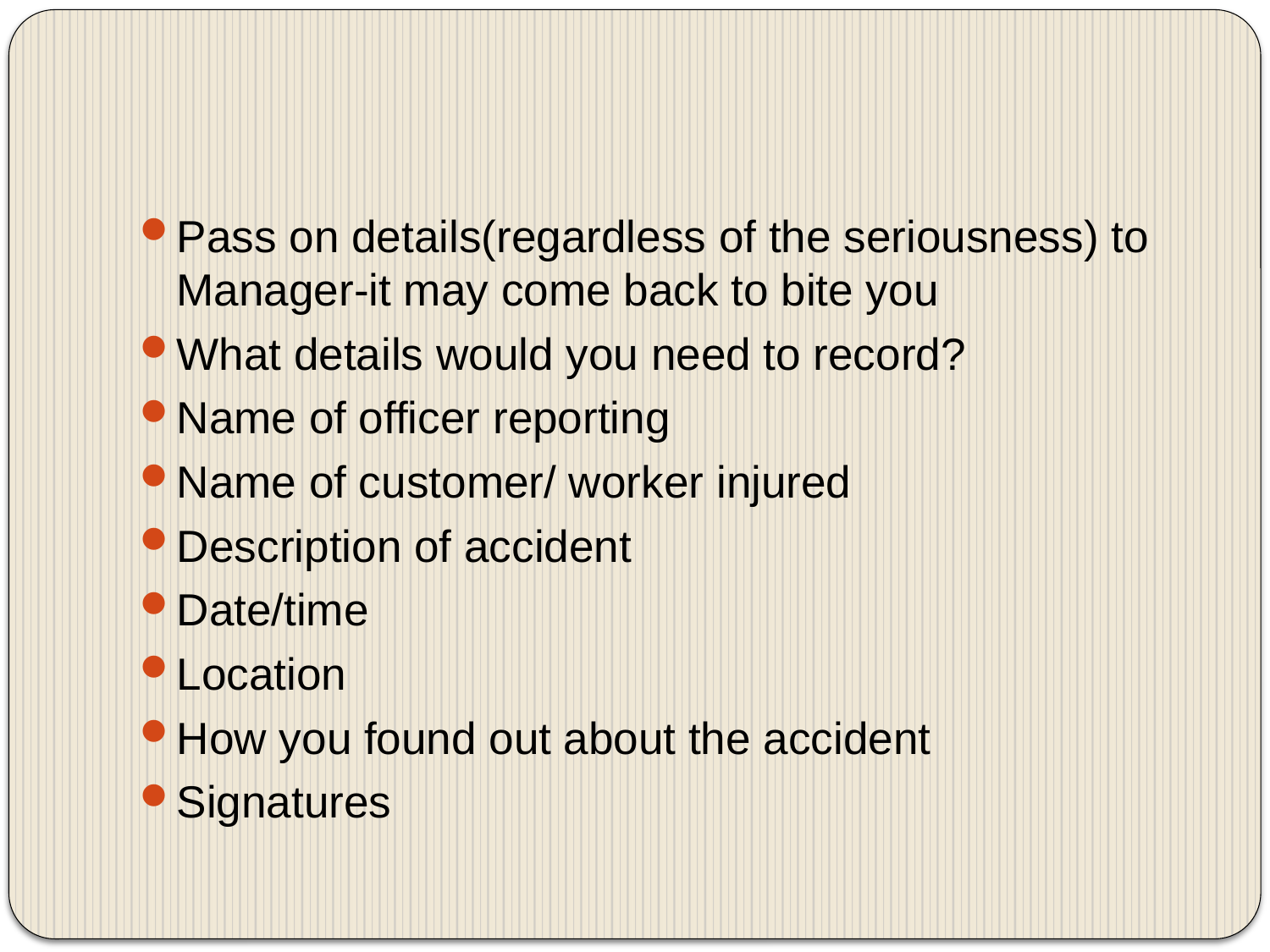

#
Pass on details(regardless of the seriousness) to Manager-it may come back to bite you
What details would you need to record?
Name of officer reporting
Name of customer/ worker injured
Description of accident
Date/time
Location
How you found out about the accident
Signatures